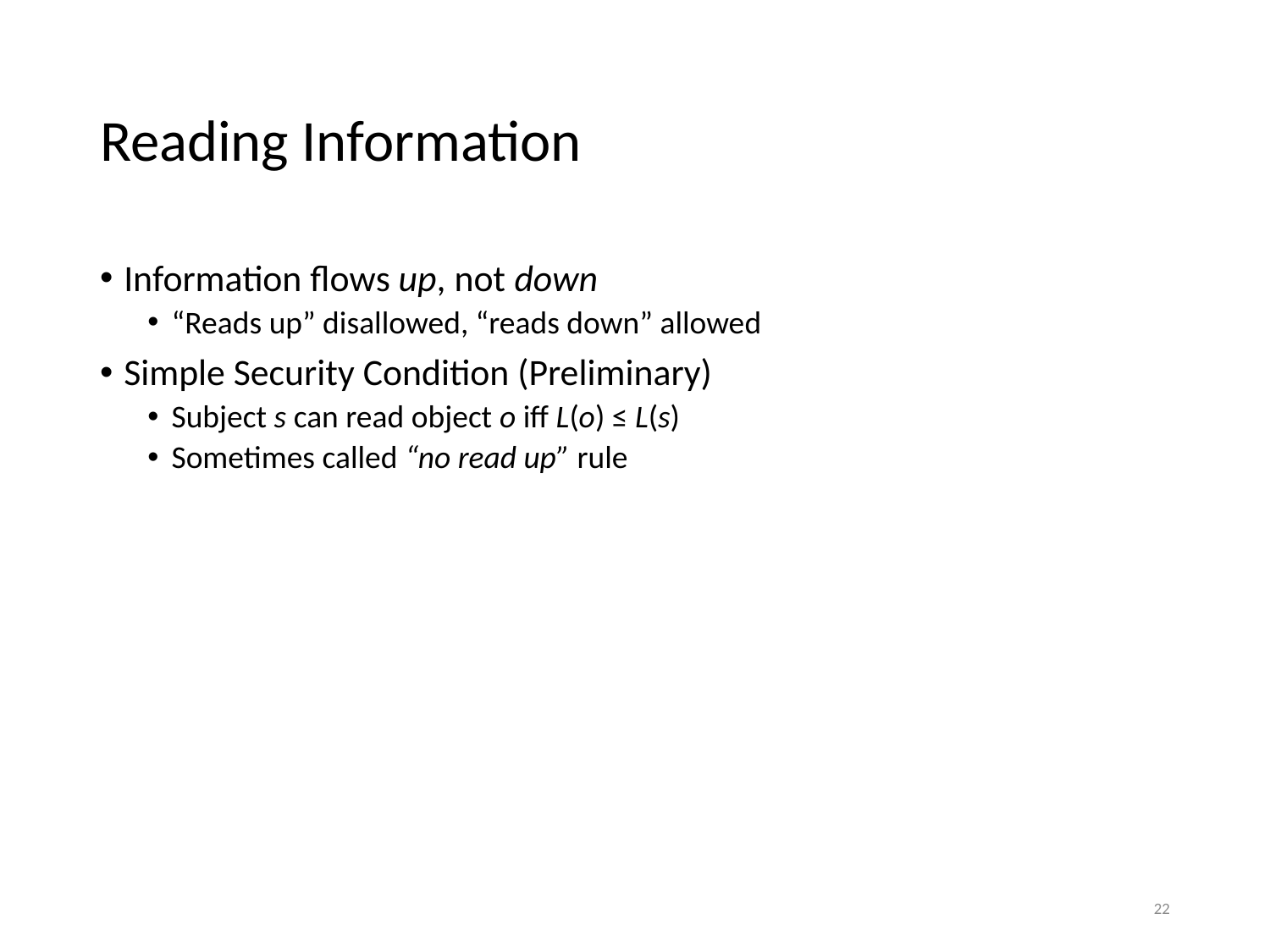

# Reading Information
Information flows up, not down
“Reads up” disallowed, “reads down” allowed
Simple Security Condition (Preliminary)
Subject s can read object o iff L(o) ≤ L(s)
Sometimes called “no read up” rule
22